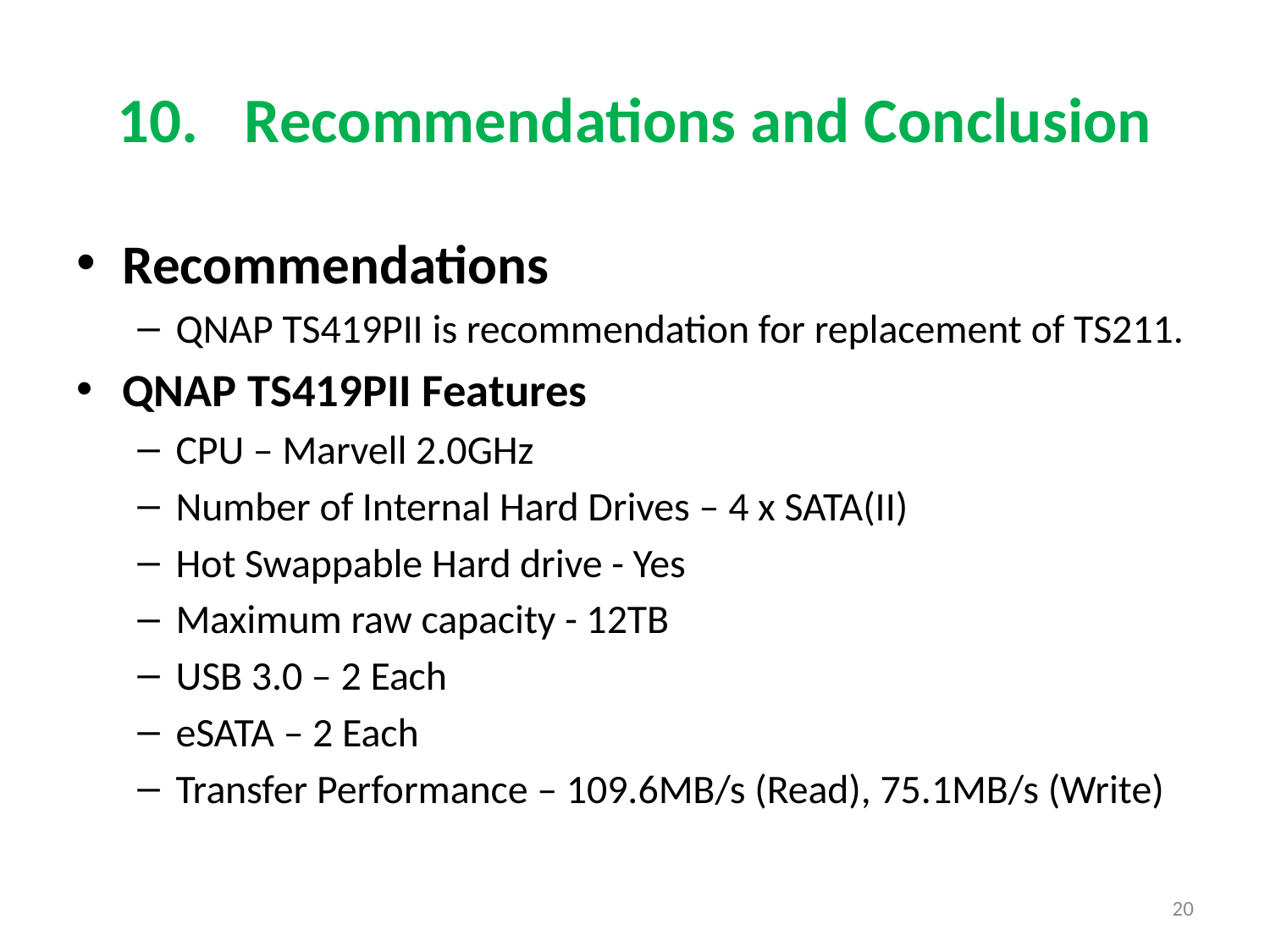

# 10.	Recommendations and Conclusion
Recommendations
QNAP TS419PII is recommendation for replacement of TS211.
QNAP TS419PII Features
CPU – Marvell 2.0GHz
Number of Internal Hard Drives – 4 x SATA(II)
Hot Swappable Hard drive - Yes
Maximum raw capacity - 12TB
USB 3.0 – 2 Each
eSATA – 2 Each
Transfer Performance – 109.6MB/s (Read), 75.1MB/s (Write)

20